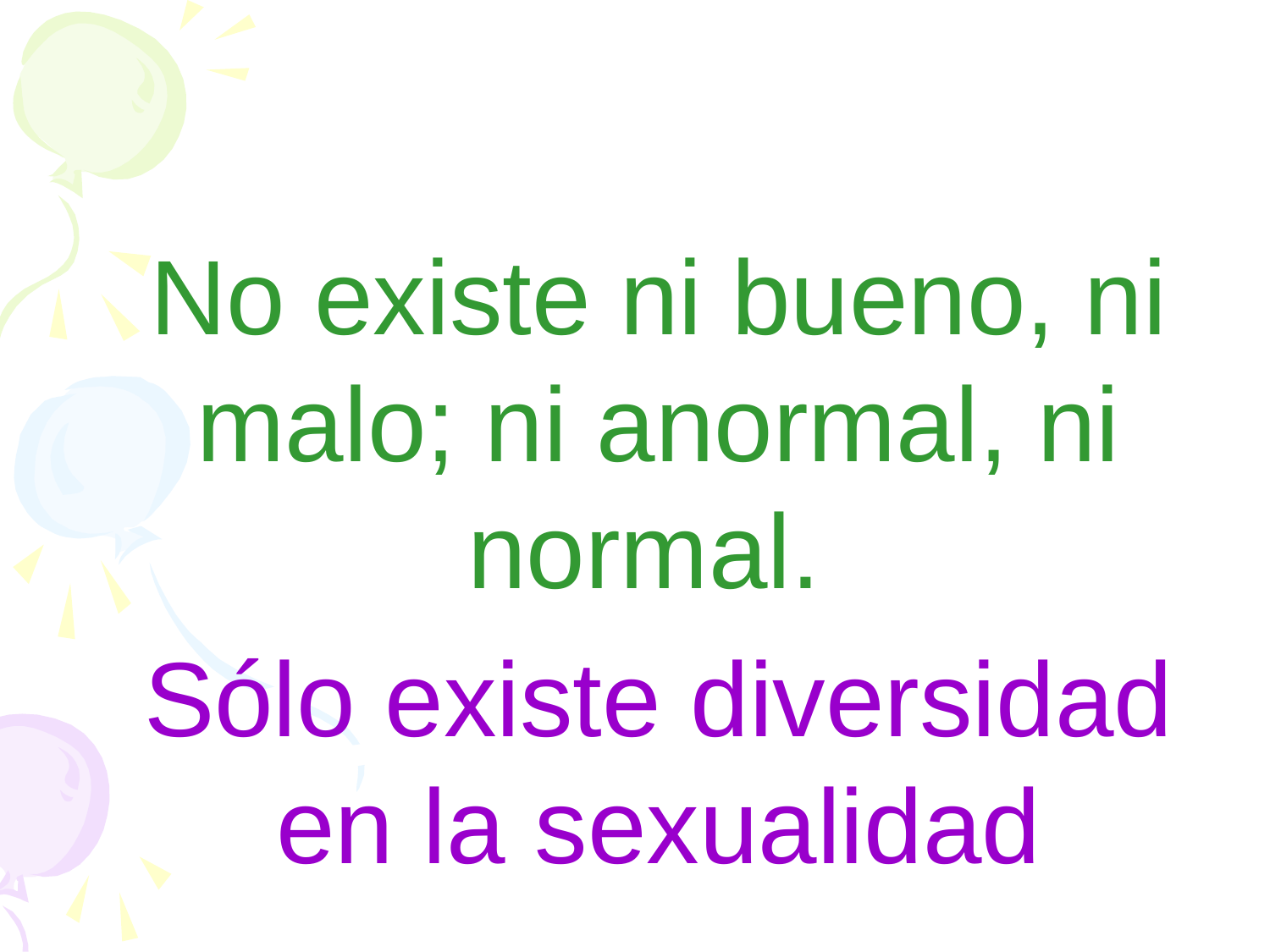

#
	No existe ni bueno, ni malo; ni anormal, ni normal.
	Sólo existe diversidad en la sexualidad